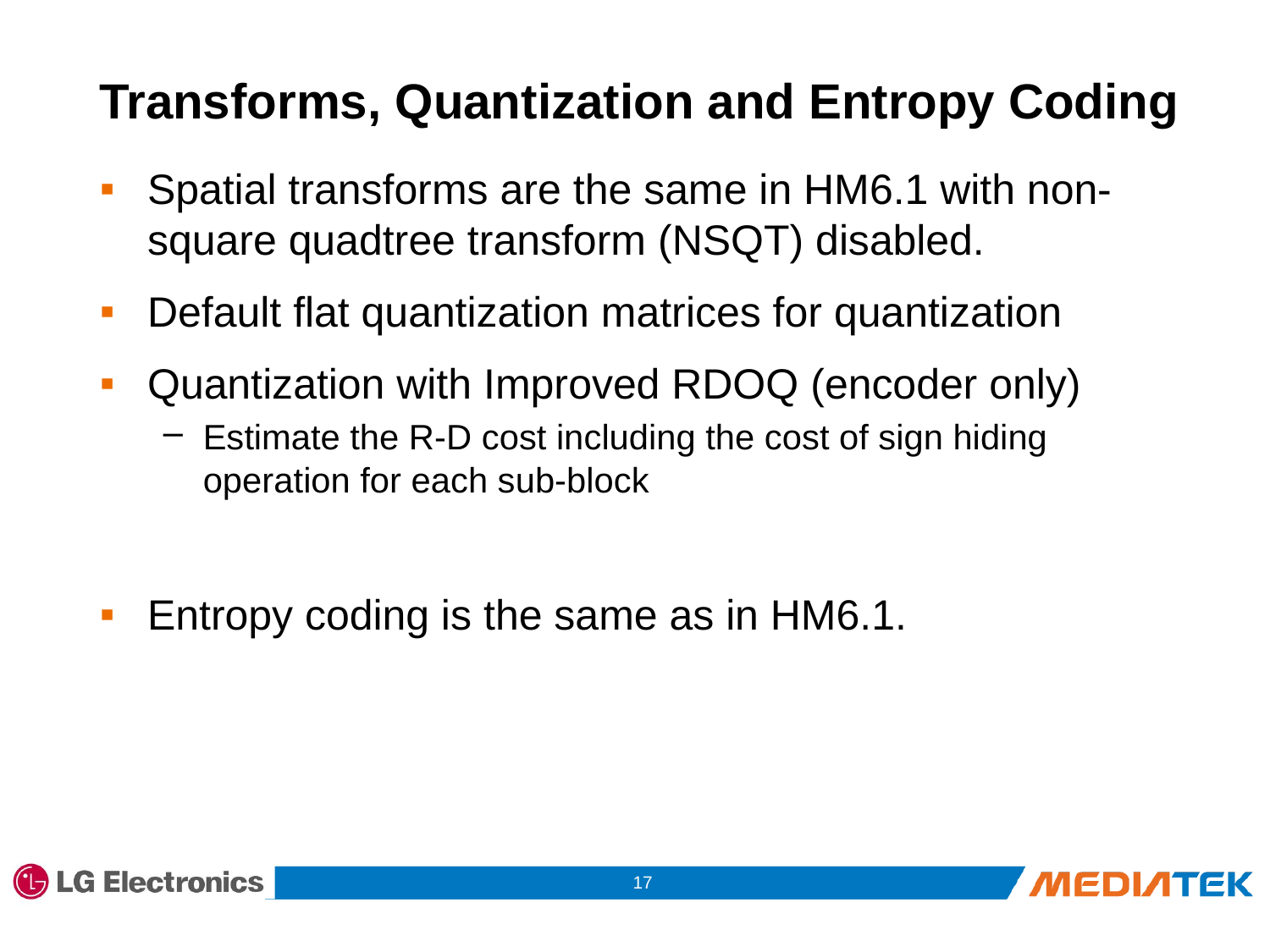

# Transforms, Quantization and Entropy Coding
Spatial transforms are the same in HM6.1 with non-square quadtree transform (NSQT) disabled.
Default flat quantization matrices for quantization
Quantization with Improved RDOQ (encoder only)
Estimate the R-D cost including the cost of sign hiding operation for each sub-block

Entropy coding is the same as in HM6.1.
17